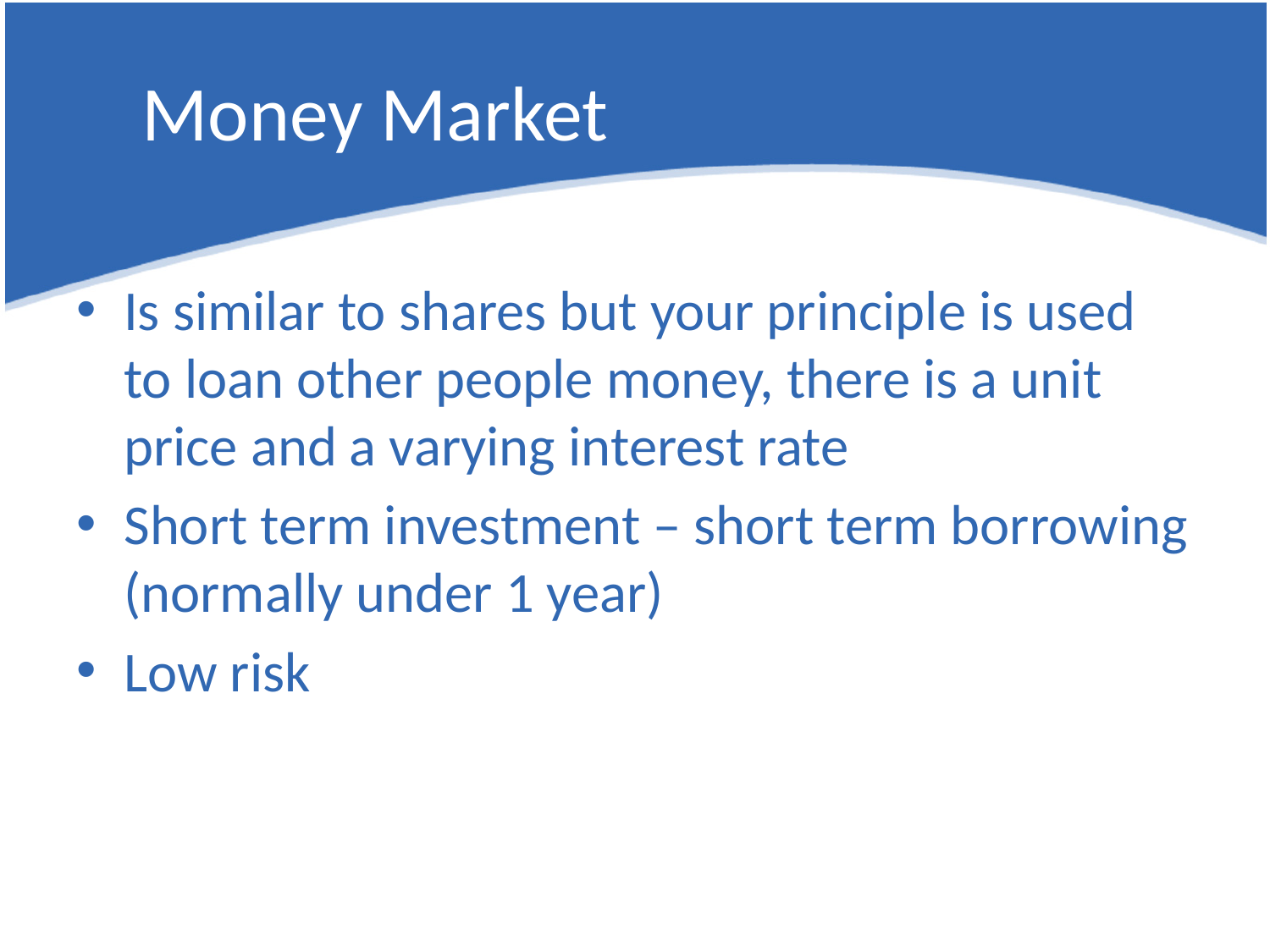

# Money Market
Is similar to shares but your principle is used to loan other people money, there is a unit price and a varying interest rate
Short term investment – short term borrowing (normally under 1 year)
Low risk